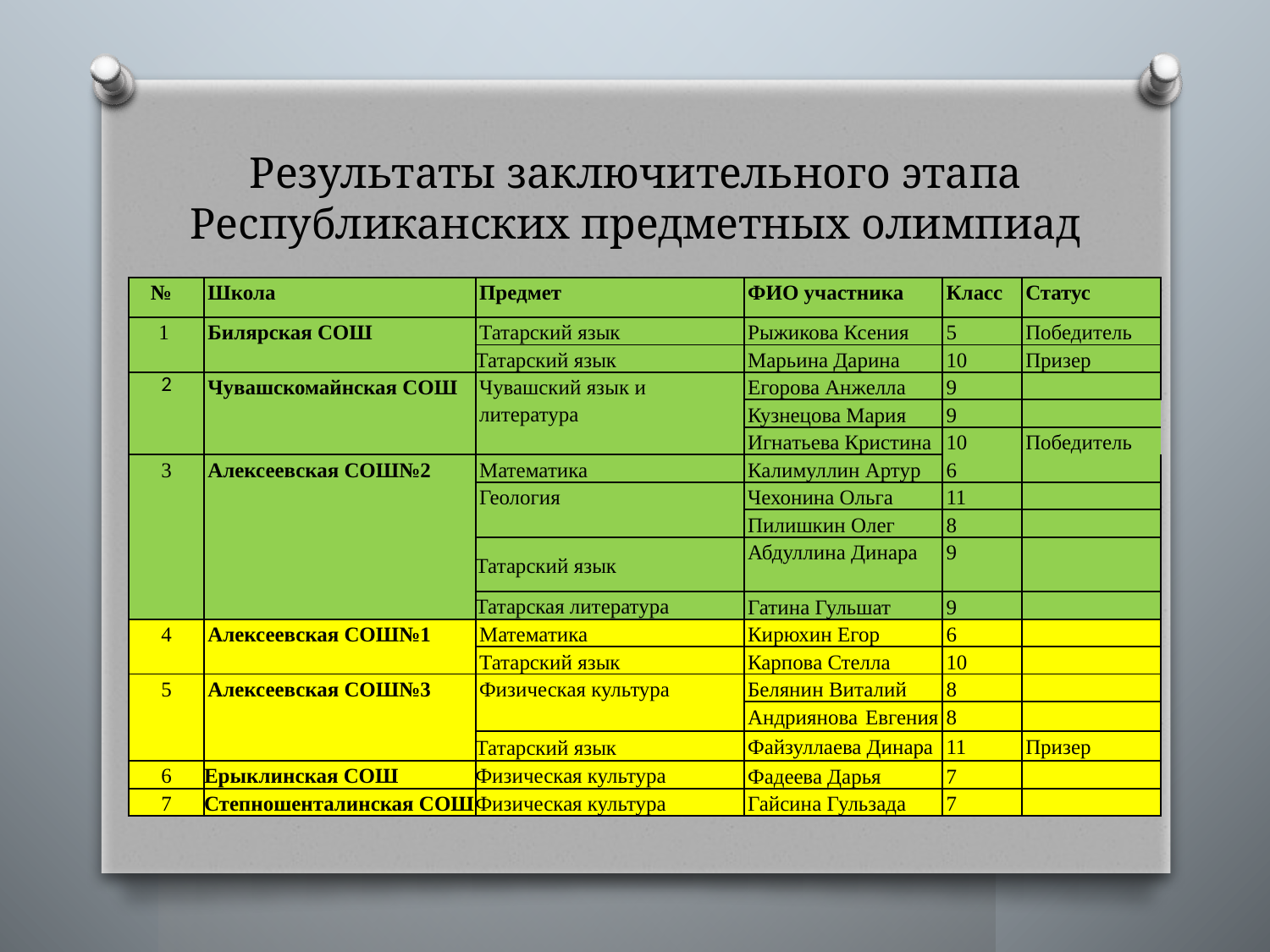

# Результаты заключительного этапа Республиканских предметных олимпиад
| № | Школа | Предмет | ФИО участника | Класс | Статус |
| --- | --- | --- | --- | --- | --- |
| 1 | Билярская СОШ | Татарский язык | Рыжикова Ксения | 5 | Победитель |
|  |  | Татарский язык | Марьина Дарина | 10 | Призер |
| 2 | Чувашскомайнская СОШ | Чувашский язык и литература | Егорова Анжелла | 9 |  |
|  |  |  | Кузнецова Мария | 9 |  |
|  |  |  | Игнатьева Кристина | 10 | Победитель |
| 3 | Алексеевская СОШ№2 | Математика | Калимуллин Артур | 6 |  |
|  |  | Геология | Чехонина Ольга | 11 |  |
|  |  |  | Пилишкин Олег | 8 |  |
|  |  | Татарский язык | Абдуллина Динара | 9 |  |
|  |  | Татарская литература | Гатина Гульшат | 9 |  |
| 4 | Алексеевская СОШ№1 | Математика | Кирюхин Егор | 6 |  |
|  |  | Татарский язык | Карпова Стелла | 10 |  |
| 5 | Алексеевская СОШ№3 | Физическая культура | Белянин Виталий | 8 |  |
|  |  |  | Андриянова Евгения | 8 |  |
|  |  | Татарский язык | Файзуллаева Динара | 11 | Призер |
| 6 | Ерыклинская СОШ | Физическая культура | Фадеева Дарья | 7 |  |
| 7 | Степношенталинская СОШ | Физическая культура | Гайсина Гульзада | 7 |  |